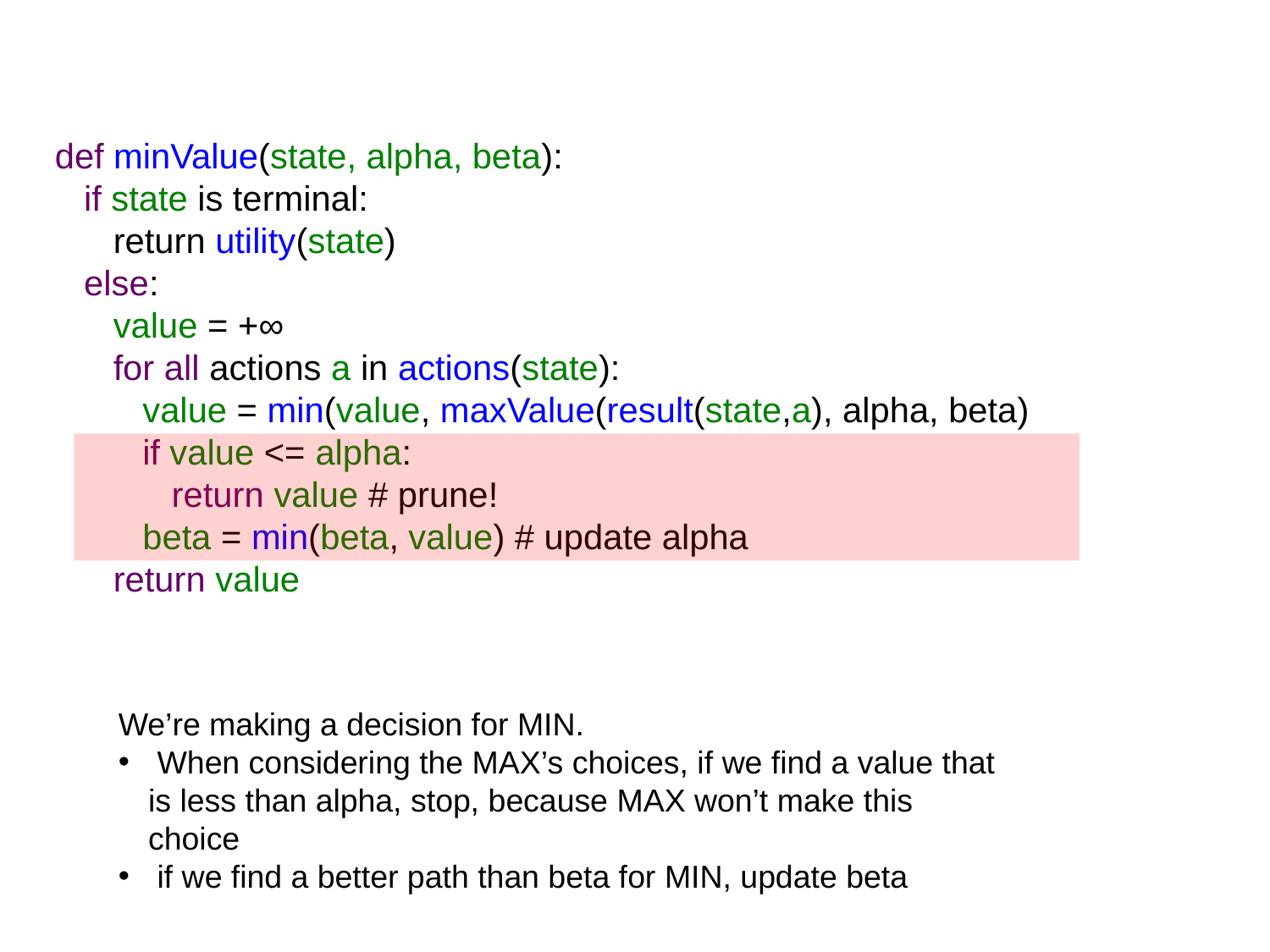

def minValue(state, alpha, beta):
   if state is terminal:
      return utility(state)
   else:
      value = +∞
      for all actions a in actions(state):
         value = min(value, maxValue(result(state,a), alpha, beta)
         if value <= alpha:
            return value # prune!
         beta = min(beta, value) # update alpha
      return value

We’re making a decision for MIN.
 When considering the MAX’s choices, if we find a value that is less than alpha, stop, because MAX won’t make this choice
 if we find a better path than beta for MIN, update beta